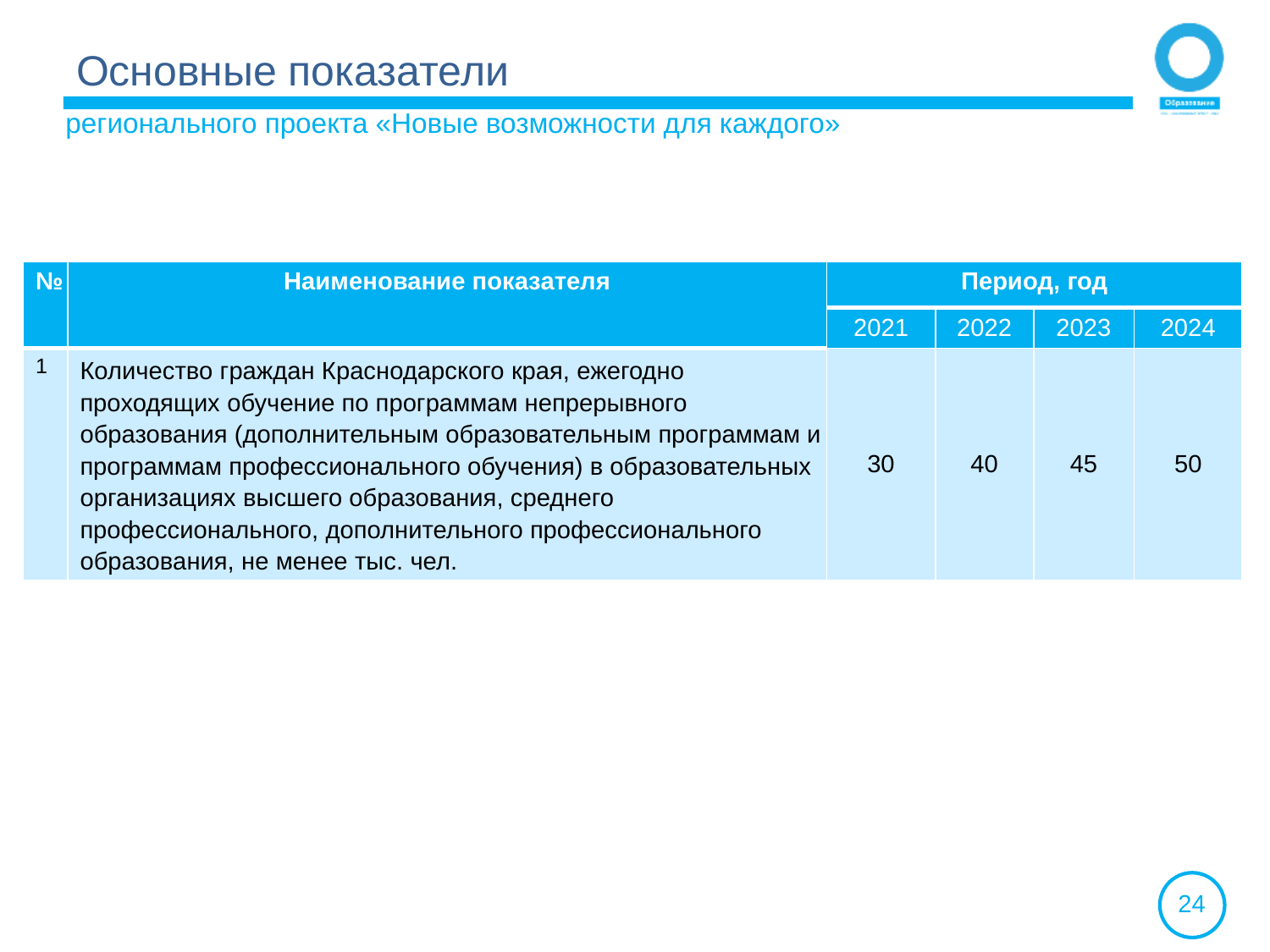

Основные показатели
регионального проекта «Новые возможности для каждого»
| № | Наименование показателя | Период, год |  |  |  |
| --- | --- | --- | --- | --- | --- |
|  |  | 2021 | 2022 | 2023 | 2024 |
| 1 | Количество граждан Краснодарского края, ежегодно проходящих обучение по программам непрерывного образования (дополнительным образовательным программам и программам профессионального обучения) в образовательных организациях высшего образования, среднего профессионального, дополнительного профессионального образования, не менее тыс. чел. | 30 | 40 | 45 | 50 |